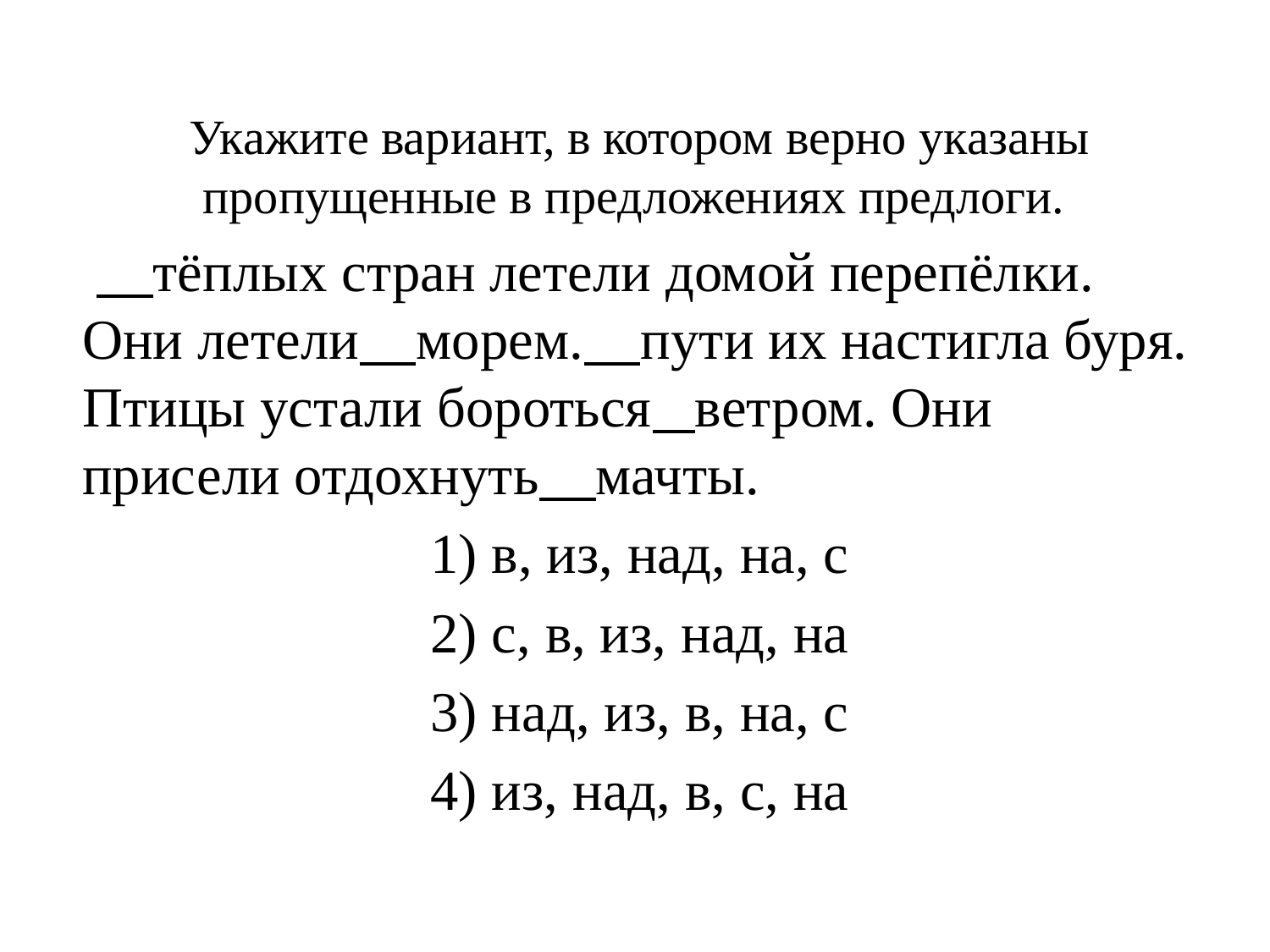

#
Укажите вариант, в котором верно указаны пропущенные в предложениях предлоги.
     тёплых стран летели домой перепёлки. Они летели    морем.    пути их настигла буря. Птицы устали бороться   ветром. Они присели отдохнуть    мачты.
1) в, из, над, на, с
2) с, в, из, над, на
3) над, из, в, на, с
4) из, над, в, с, на